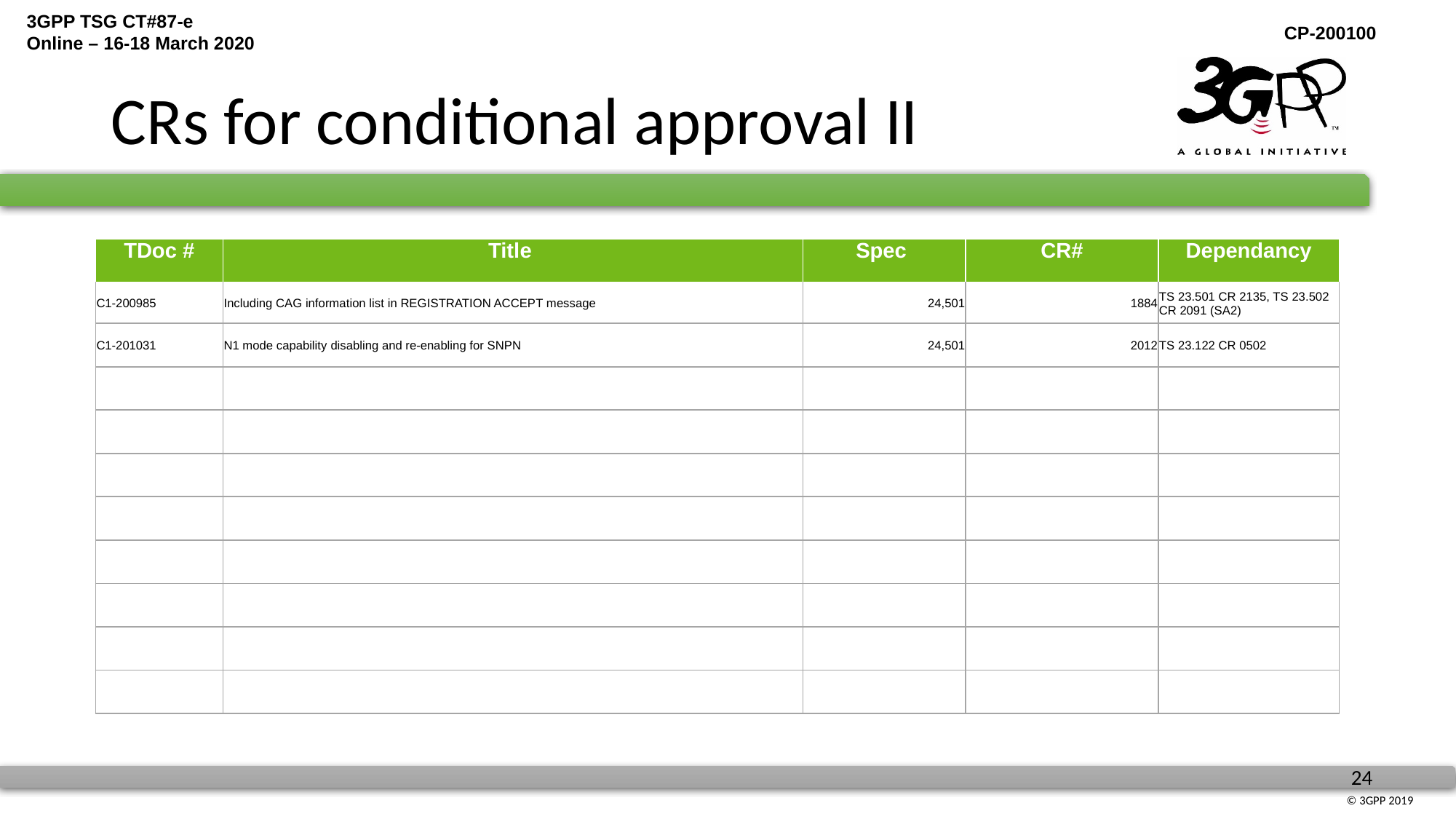

# CRs for conditional approval II
| TDoc # | Title | Spec | CR# | Dependancy |
| --- | --- | --- | --- | --- |
| C1-200985 | Including CAG information list in REGISTRATION ACCEPT message | 24,501 | 1884 | TS 23.501 CR 2135, TS 23.502 CR 2091 (SA2) |
| C1-201031 | N1 mode capability disabling and re-enabling for SNPN | 24,501 | 2012 | TS 23.122 CR 0502 |
|  |  |  |  |  |
|  |  |  |  |  |
|  |  |  |  |  |
|  |  |  |  |  |
|  |  |  |  |  |
|  |  |  |  |  |
|  |  |  |  |  |
|  |  |  |  |  |